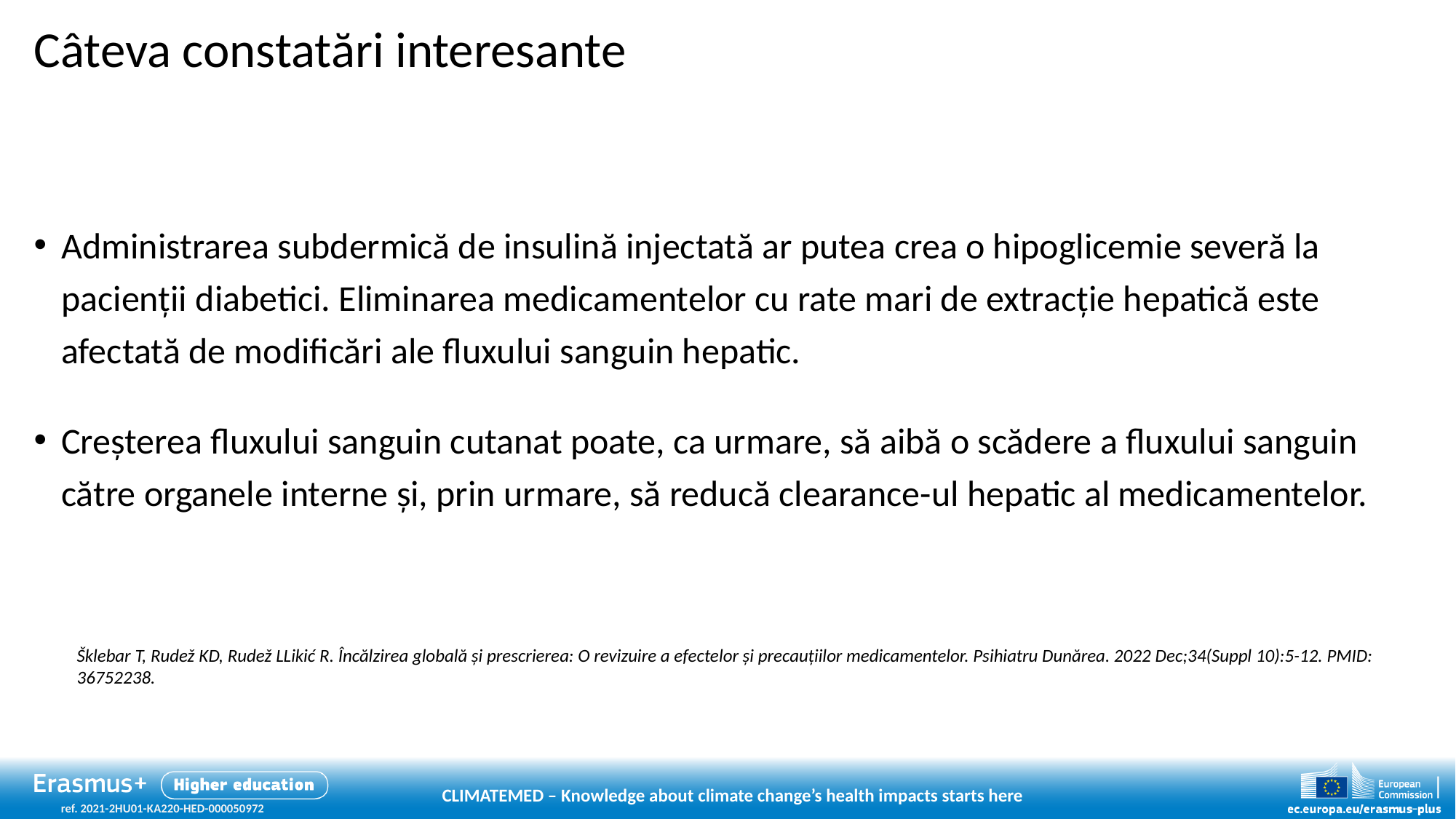

# Câteva constatări interesante
Administrarea subdermică de insulină injectată ar putea crea o hipoglicemie severă la pacienții diabetici. Eliminarea medicamentelor cu rate mari de extracție hepatică este afectată de modificări ale fluxului sanguin hepatic.
Creșterea fluxului sanguin cutanat poate, ca urmare, să aibă o scădere a fluxului sanguin către organele interne și, prin urmare, să reducă clearance-ul hepatic al medicamentelor.
Šklebar T, Rudež KD, Rudež LLikić R. Încălzirea globală și prescrierea: O revizuire a efectelor și precauțiilor medicamentelor. Psihiatru Dunărea. 2022 Dec;34(Suppl 10):5-12. PMID: 36752238.